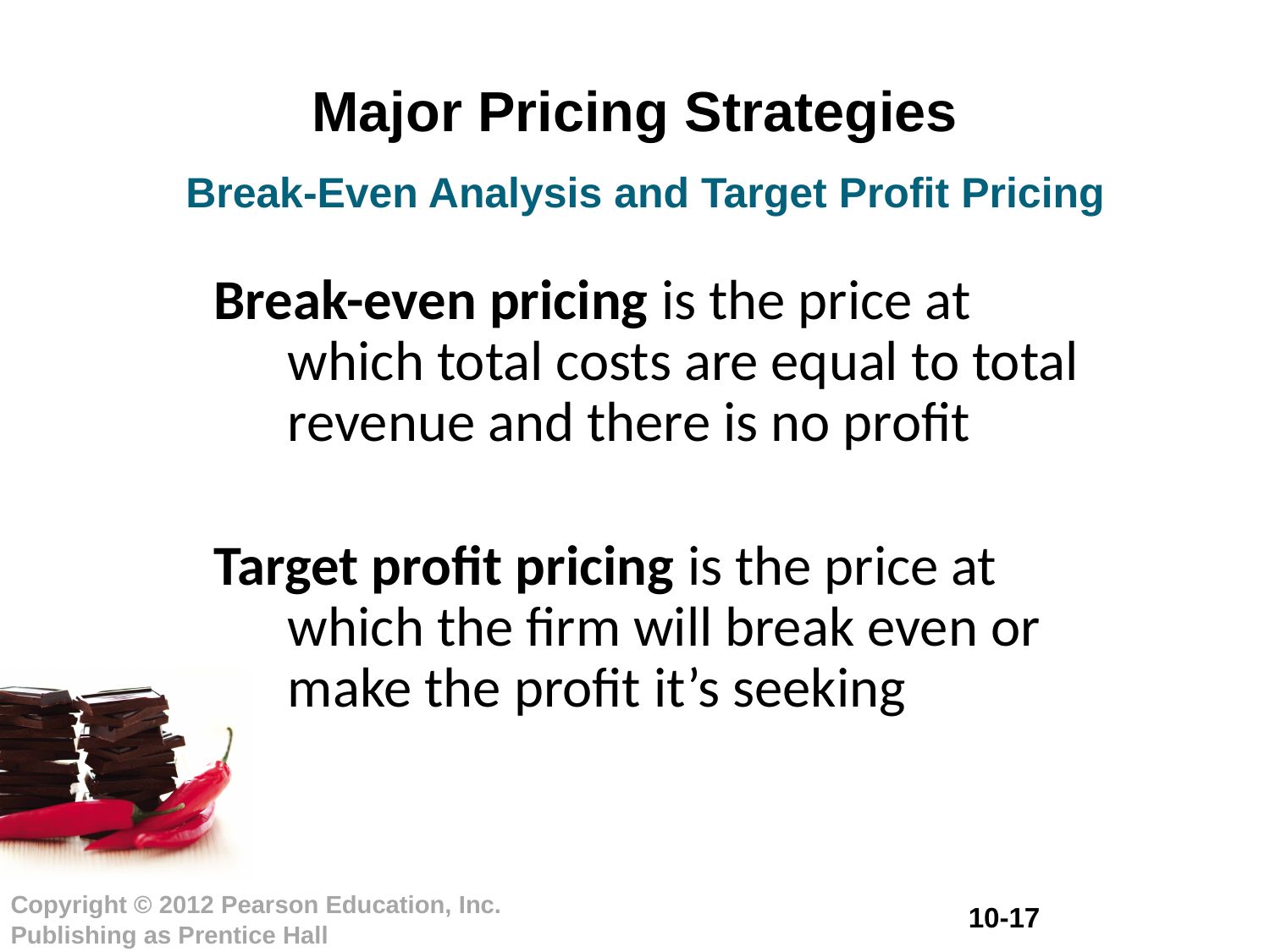

# Major Pricing Strategies
Break-Even Analysis and Target Profit Pricing

Break-even pricing is the price at which total costs are equal to total revenue and there is no profit

Target profit pricing is the price at which the firm will break even or make the profit it’s seeking